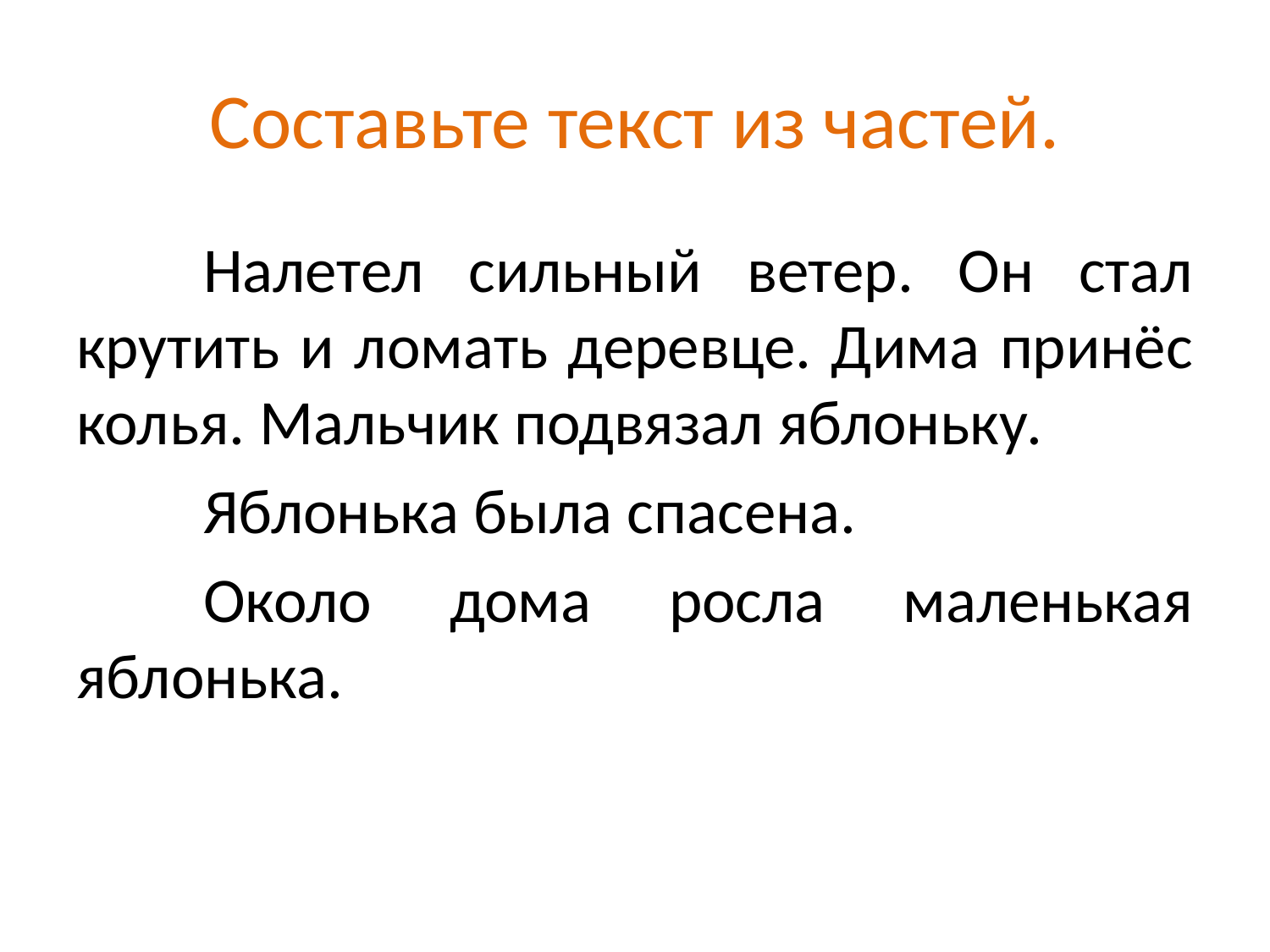

# Составьте текст из частей.
	Налетел сильный ветер. Он стал крутить и ломать деревце. Дима принёс колья. Мальчик подвязал яблоньку.
	Яблонька была спасена.
	Около дома росла маленькая яблонька.